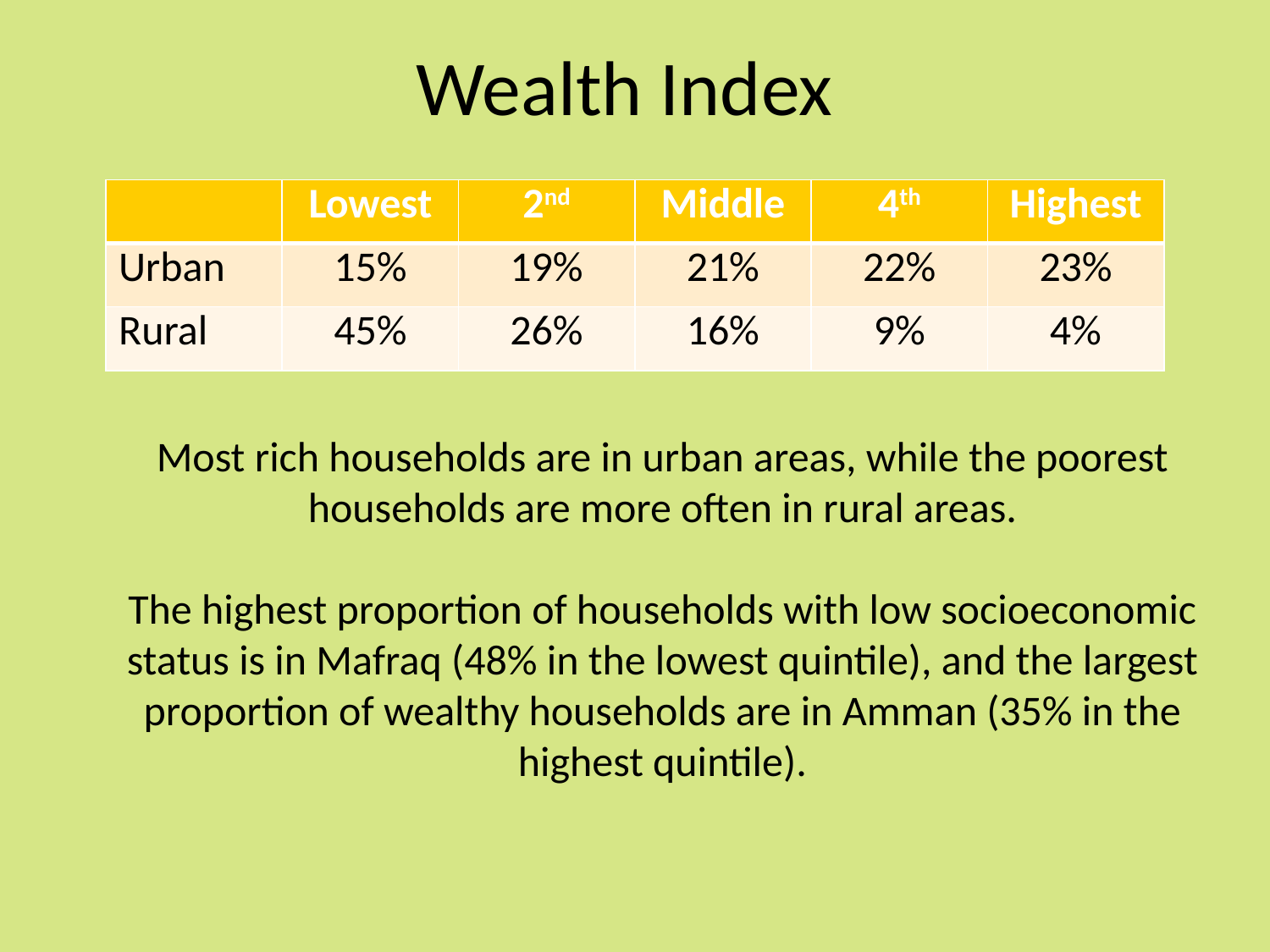

# Wealth Index

|  | Lowest | 2nd | Middle | 4th | Highest |
| --- | --- | --- | --- | --- | --- |
| Urban | 15% | 19% | 21% | 22% | 23% |
| Rural | 45% | 26% | 16% | 9% | 4% |
Most rich households are in urban areas, while the poorest households are more often in rural areas.

The highest proportion of households with low socioeconomic status is in Mafraq (48% in the lowest quintile), and the largest proportion of wealthy households are in Amman (35% in the highest quintile).